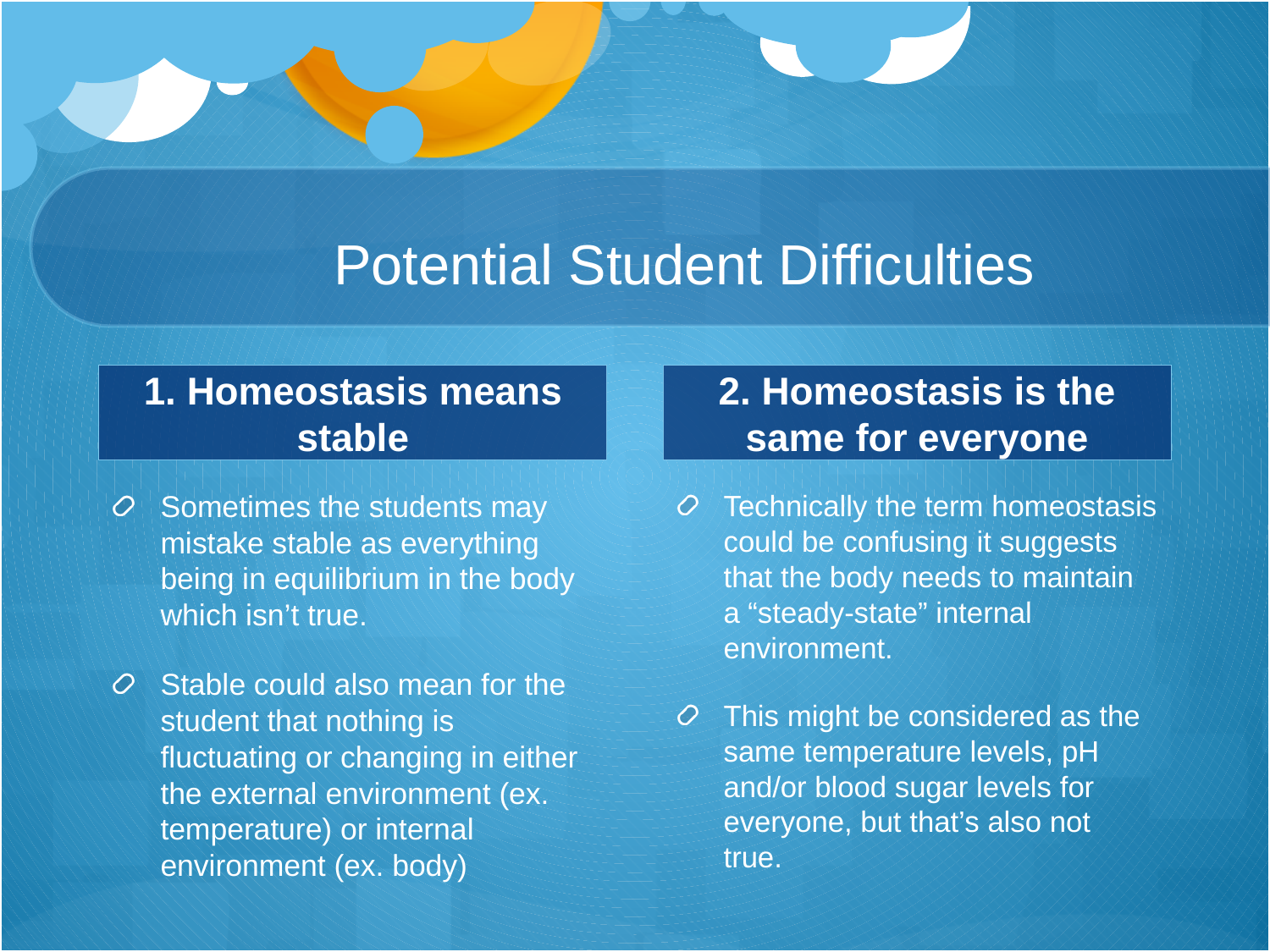

# Potential Student Difficulties
1. Homeostasis means stable
2. Homeostasis is the same for everyone
Sometimes the students may mistake stable as everything being in equilibrium in the body which isn’t true.
Stable could also mean for the student that nothing is fluctuating or changing in either the external environment (ex. temperature) or internal environment (ex. body)
Technically the term homeostasis could be confusing it suggests that the body needs to maintain a “steady-state” internal environment.
This might be considered as the same temperature levels, pH and/or blood sugar levels for everyone, but that’s also not true.